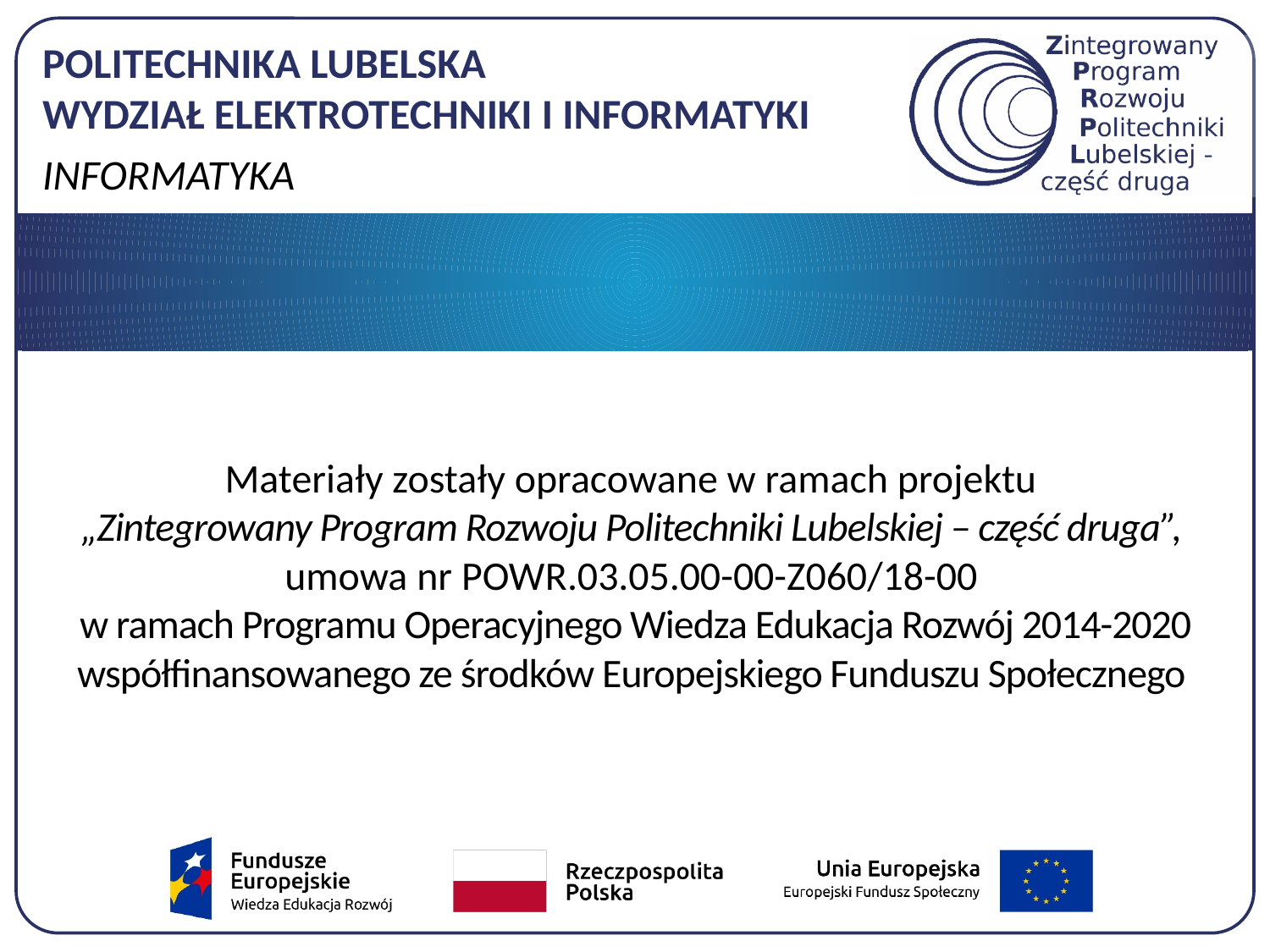

Materiały zostały opracowane w ramach projektu
„Zintegrowany Program Rozwoju Politechniki Lubelskiej – część druga”,
umowa nr POWR.03.05.00-00-Z060/18-00
w ramach Programu Operacyjnego Wiedza Edukacja Rozwój 2014-2020
współfinansowanego ze środków Europejskiego Funduszu Społecznego